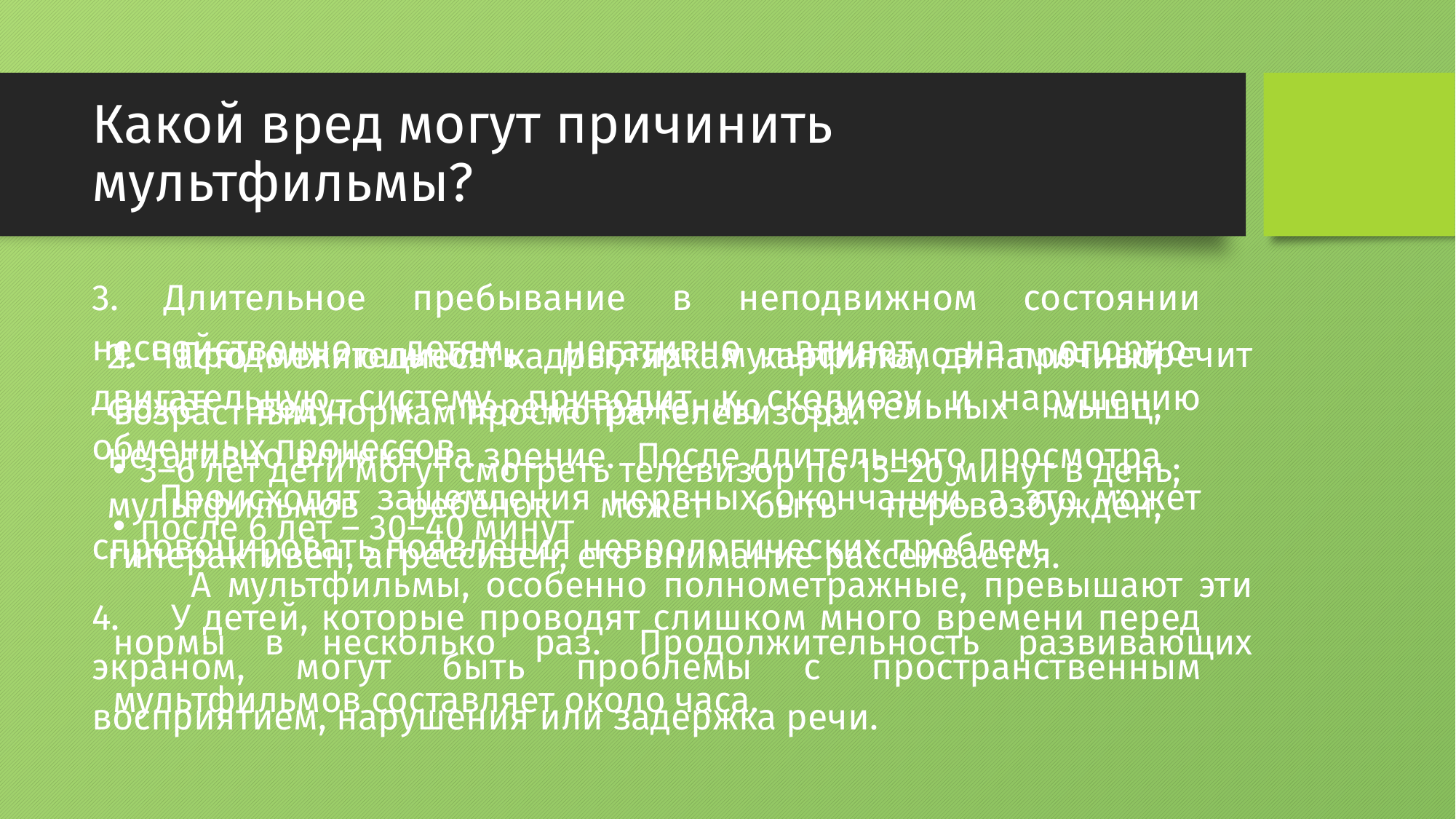

# Какой вред могут причинить мультфильмы?
3. Длительное пребывание в неподвижном состоянии несвойственно детям, негативно влияет на опорно-двигательную систему, приводит к сколиозу и нарушению обменных процессов.
    Происходят защемления нервных окончаний, а это может спровоцировать появления неврологических проблем.
1. Продолжительность многих мультфильмов противоречит возрастным нормам просмотра телевизора.
3–6 лет дети могут смотреть телевизор по 15–20 минут в день;
после 6 лет – 30–40 минут
     А мультфильмы, особенно полнометражные, превышают эти нормы в несколько раз. Продолжительность развивающих мультфильмов составляет около часа.

2. Часто меняющиеся кадры, яркая картинка, динамичный сюжет ведут к перенапряжению зрительных мышц, негативно влияют на зрение.  После длительного просмотра мультфильмов ребёнок может быть перевозбуждён, гиперактивен, агрессивен, его внимание рассеивается.
4.    У детей, которые проводят слишком много времени перед экраном, могут быть проблемы с пространственным восприятием, нарушения или задержка речи.